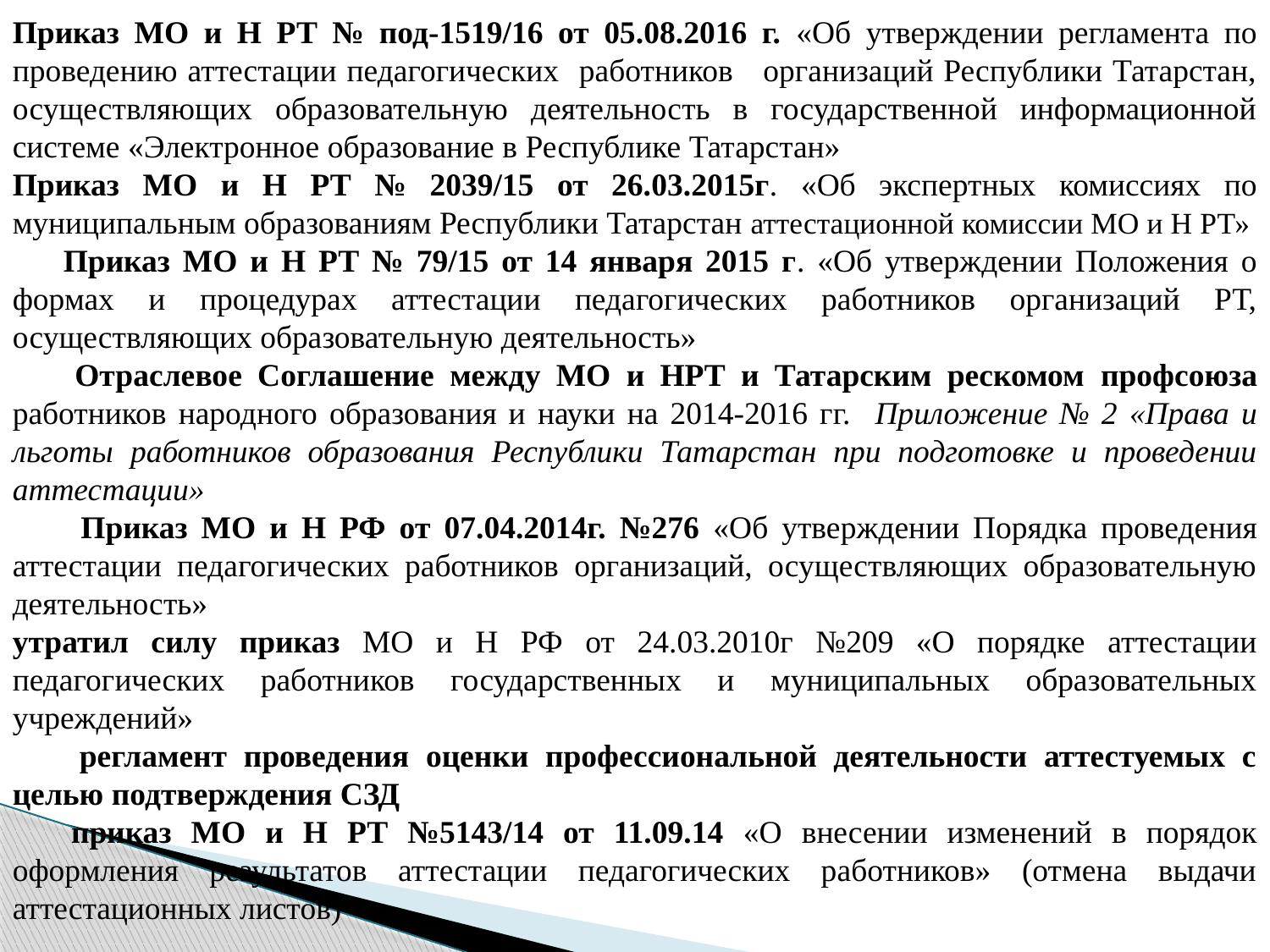

Приказ МО и Н РТ № под-1519/16 от 05.08.2016 г. «Об утверждении регламента по проведению аттестации педагогических  работников   организаций Республики Татарстан, осуществляющих образовательную деятельность в государственной информационной системе «Электронное образование в Республике Татарстан»
Приказ МО и Н РТ № 2039/15 от 26.03.2015г. «Об экспертных комиссиях по муниципальным образованиям Республики Татарстан аттестационной комиссии МО и Н РТ»
    Приказ МО и Н РТ № 79/15 от 14 января 2015 г. «Об утверждении Положения о формах и процедурах аттестации педагогических работников организаций РТ, осуществляющих образовательную деятельность»
    Отраслевое Соглашение между МО и НРТ и Татарским рескомом профсоюза работников народного образования и науки на 2014-2016 гг.  Приложение № 2 «Права и льготы работников образования Республики Татарстан при подготовке и проведении аттестации»
     Приказ МО и Н РФ от 07.04.2014г. №276 «Об утверждении Порядка проведения аттестации педагогических работников организаций, осуществляющих образовательную деятельность»
утратил силу приказ МО и Н РФ от 24.03.2010г №209 «О порядке аттестации педагогических работников государственных и муниципальных образовательных учреждений»
    регламент проведения оценки профессиональной деятельности аттестуемых с целью подтверждения СЗД
   приказ МО и Н РТ №5143/14 от 11.09.14 «О внесении изменений в порядок оформления результатов аттестации педагогических работников» (отмена выдачи аттестационных листов)